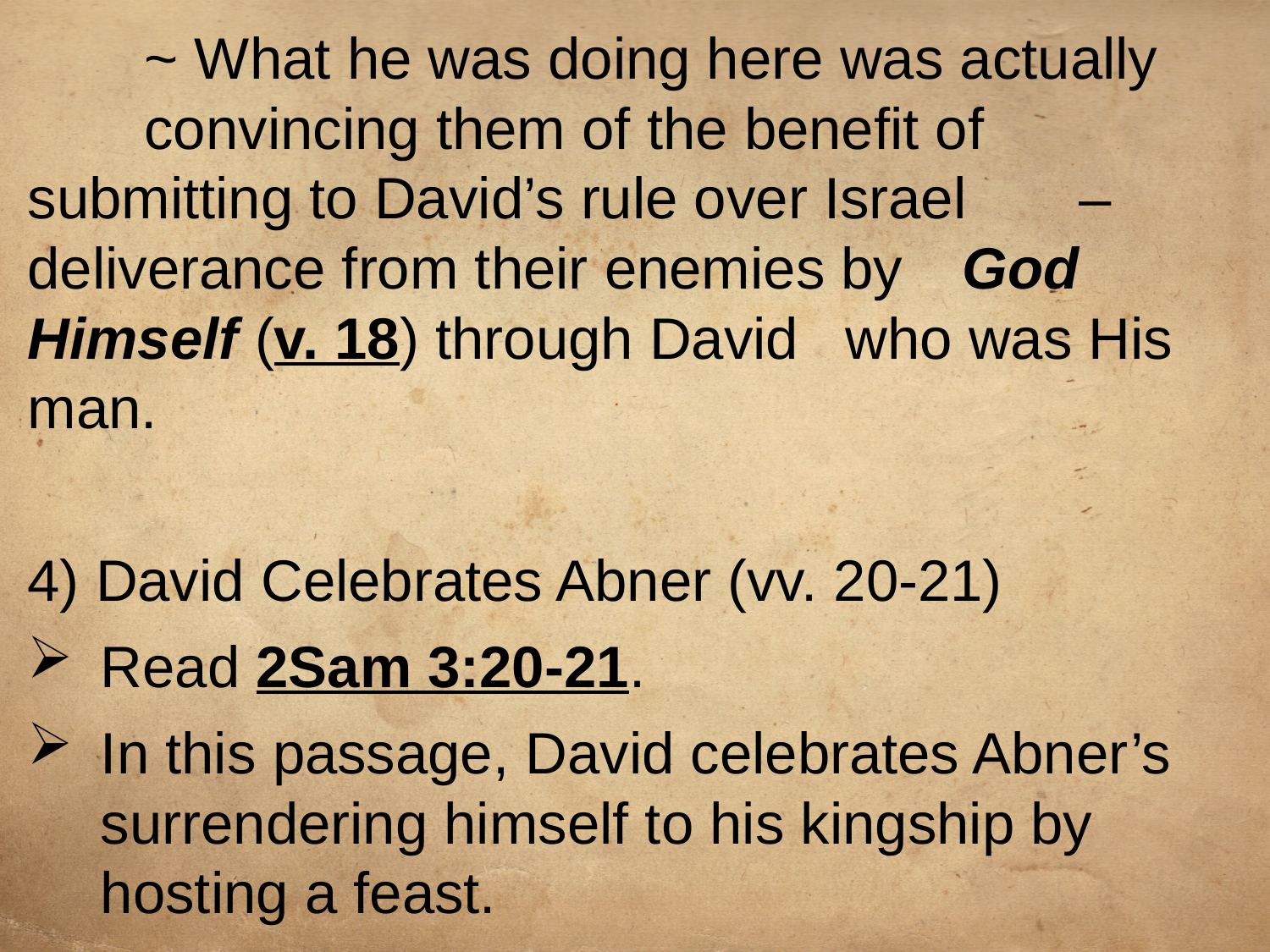

~ What he was doing here was actually 		convincing them of the benefit of 			submitting to David’s rule over Israel 		– deliverance from their enemies by 		God Himself (v. 18) through David 			who was His man.

4) David Celebrates Abner (vv. 20-21)
Read 2Sam 3:20-21.
In this passage, David celebrates Abner’s surrendering himself to his kingship by hosting a feast.